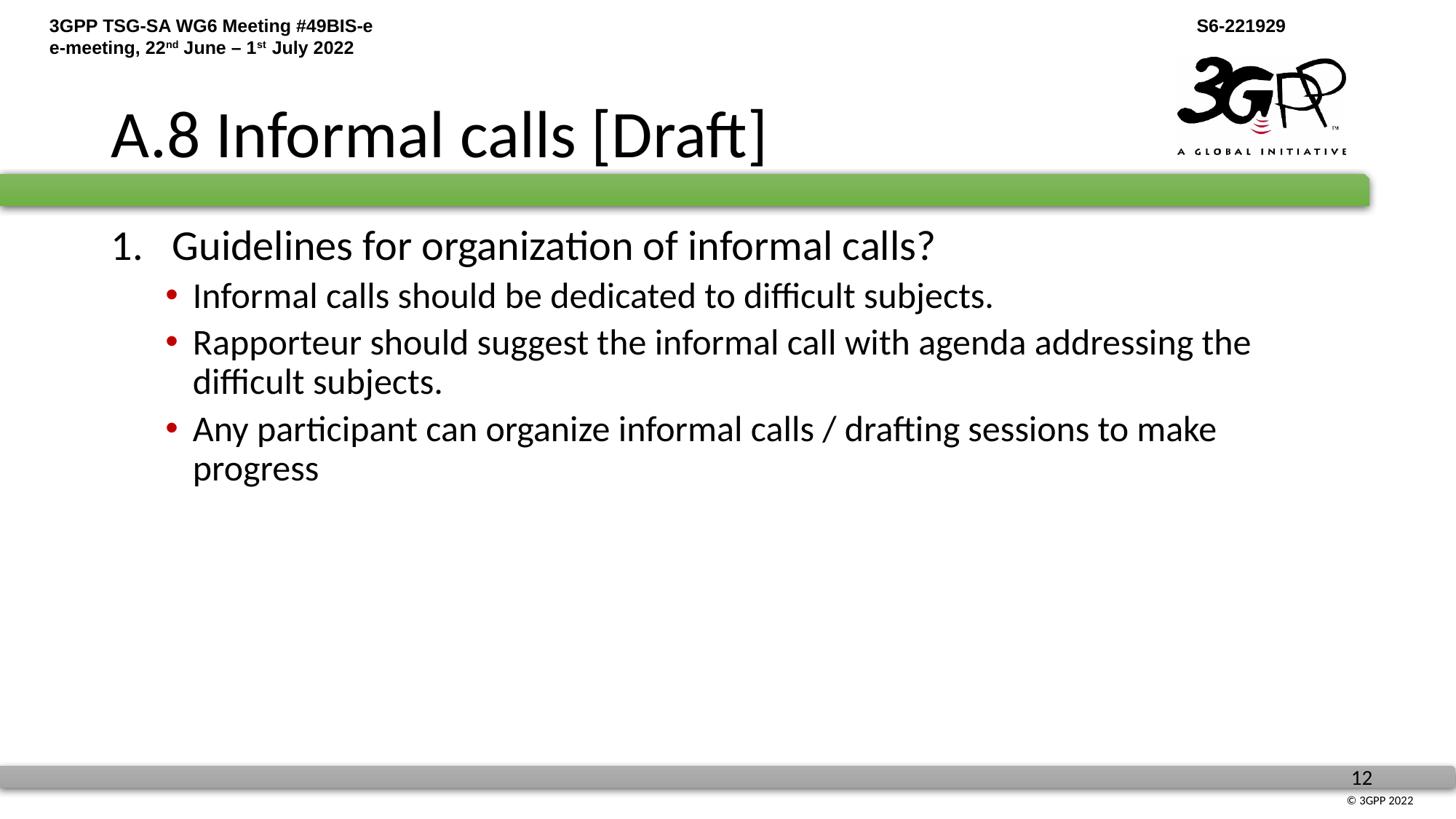

# A.8 Informal calls [Draft]
Guidelines for organization of informal calls?
Informal calls should be dedicated to difficult subjects.
Rapporteur should suggest the informal call with agenda addressing the difficult subjects.
Any participant can organize informal calls / drafting sessions to make progress